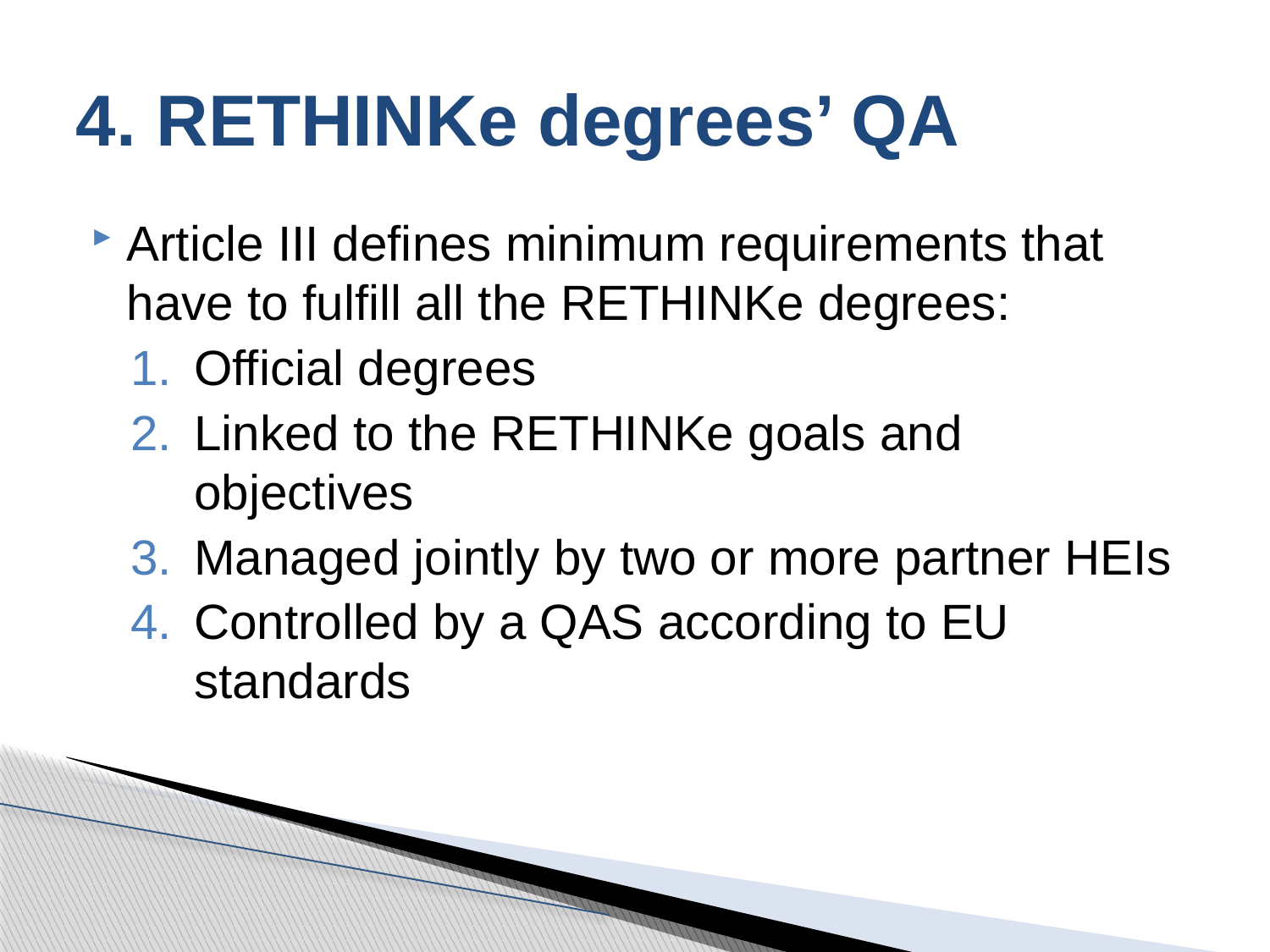

# 4. RETHINKe degrees’ QA
Article III defines minimum requirements that have to fulfill all the RETHINKe degrees:
Official degrees
Linked to the RETHINKe goals and objectives
Managed jointly by two or more partner HEIs
Controlled by a QAS according to EU standards